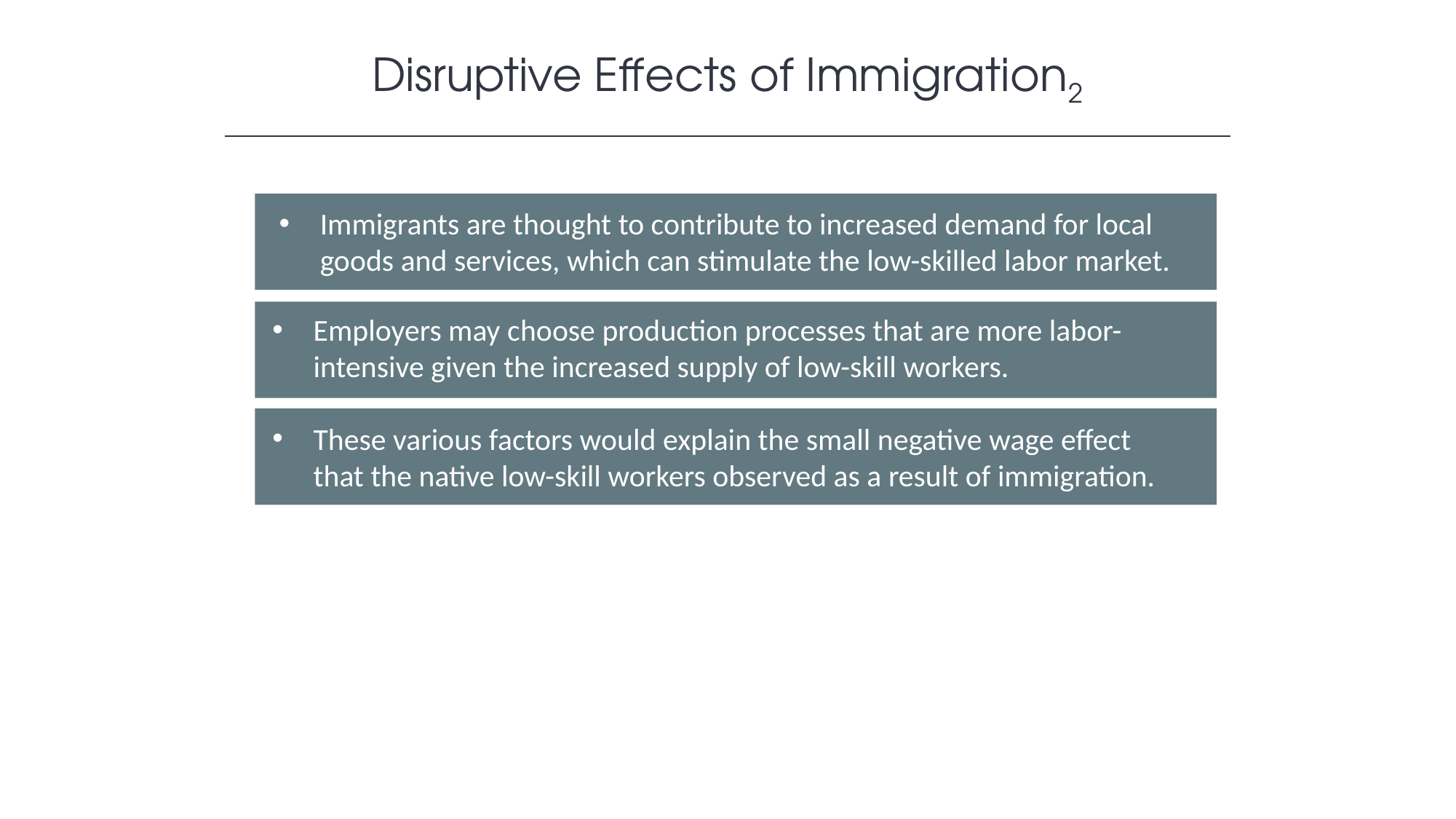

Disruptive Effects of Immigration2

Immigrants are thought to contribute to increased demand for local goods and services, which can stimulate the low-skilled labor market.

Employers may choose production processes that are more labor-intensive given the increased supply of low-skill workers.

These various factors would explain the small negative wage effect that the native low-skill workers observed as a result of immigration.